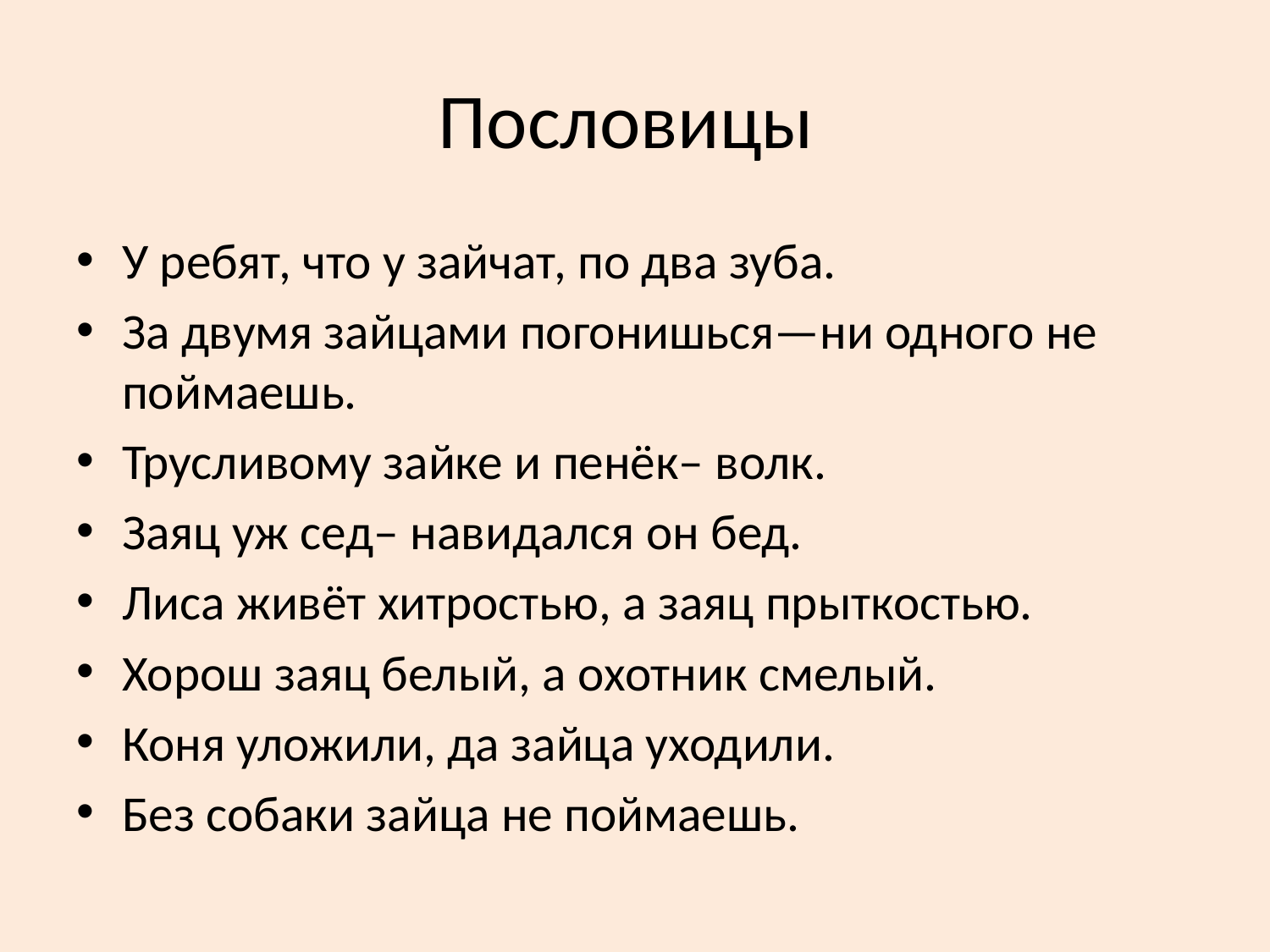

# Пословицы
У ребят, что у зайчат, по два зуба.
За двумя зайцами погонишься—ни одного не поймаешь.
Трусливому зайке и пенёк– волк.
Заяц уж сед– навидался он бед.
Лиса живёт хитростью, а заяц прыткостью.
Хорош заяц белый, а охотник смелый.
Коня уложили, да зайца уходили.
Без собаки зайца не поймаешь.